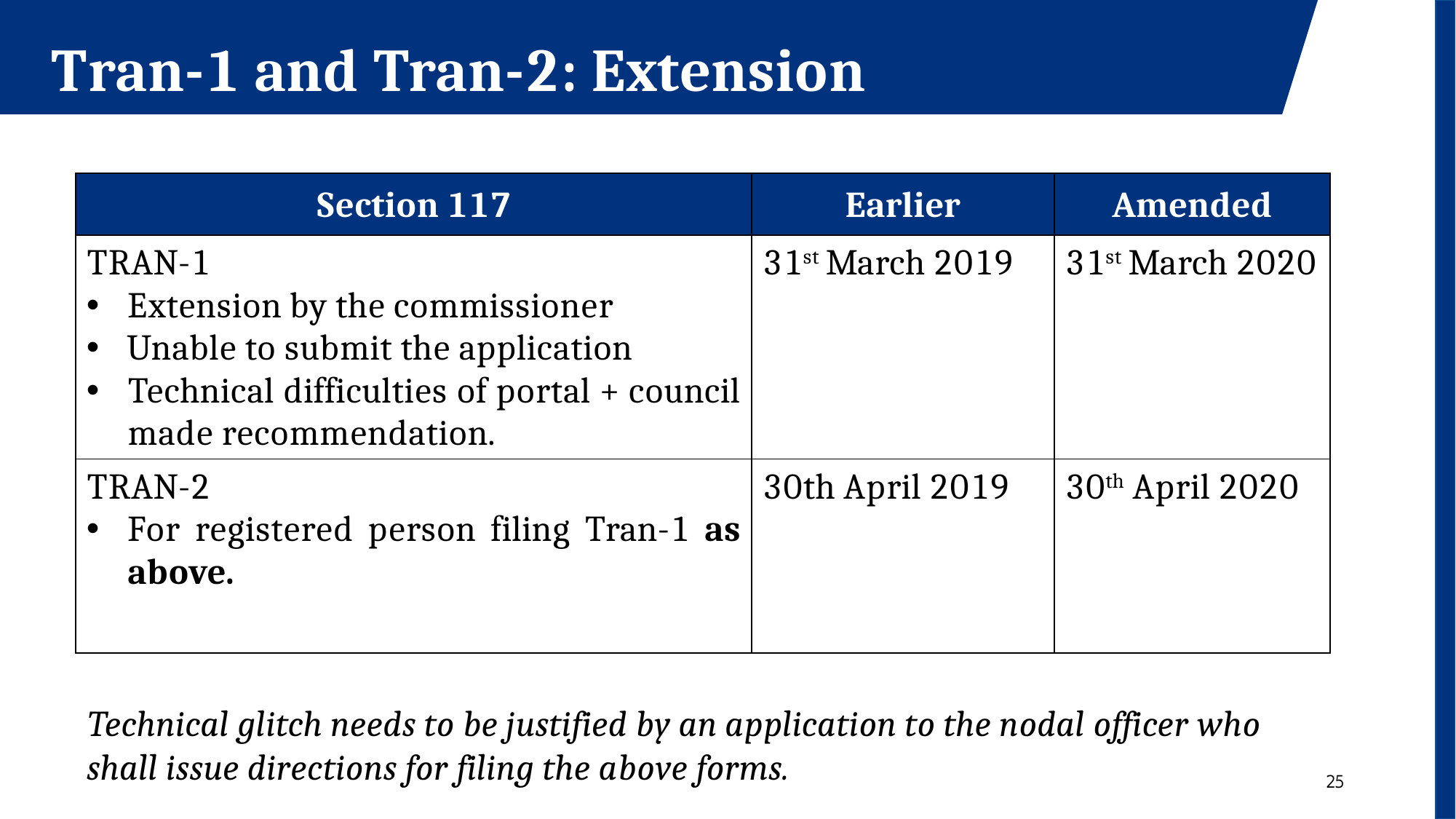

Tran-1 and Tran-2: Extension
| Section 117 | Earlier | Amended |
| --- | --- | --- |
| TRAN-1 Extension by the commissioner Unable to submit the application Technical difficulties of portal + council made recommendation. | 31st March 2019 | 31st March 2020 |
| TRAN-2 For registered person filing Tran-1 as above. | 30th April 2019 | 30th April 2020 |
Technical glitch needs to be justified by an application to the nodal officer who shall issue directions for filing the above forms.
25